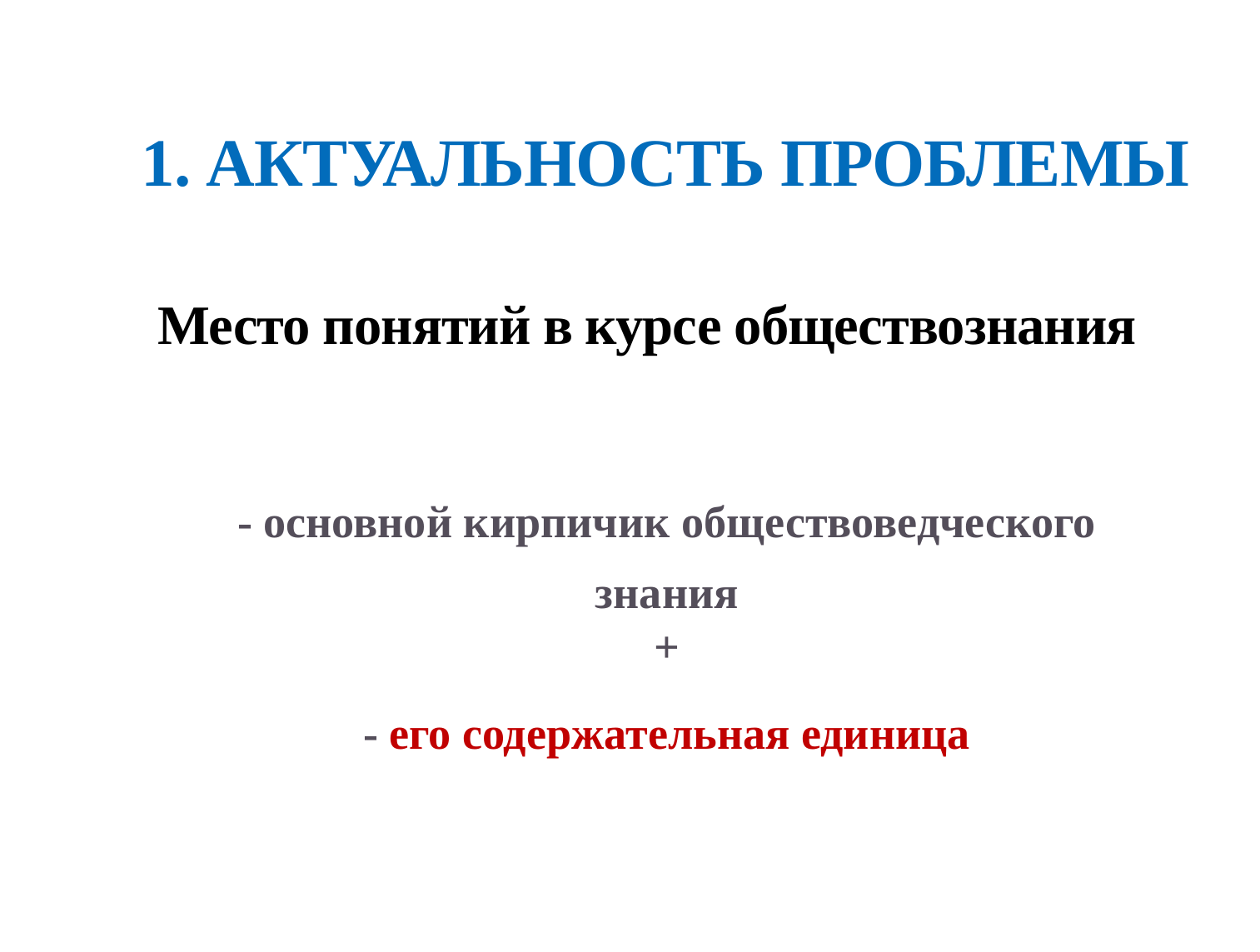

1. АКТУАЛЬНОСТЬ ПРОБЛЕМЫ
Место понятий в курсе обществознания
- основной кирпичик обществоведческого знания
+
- его содержательная единица